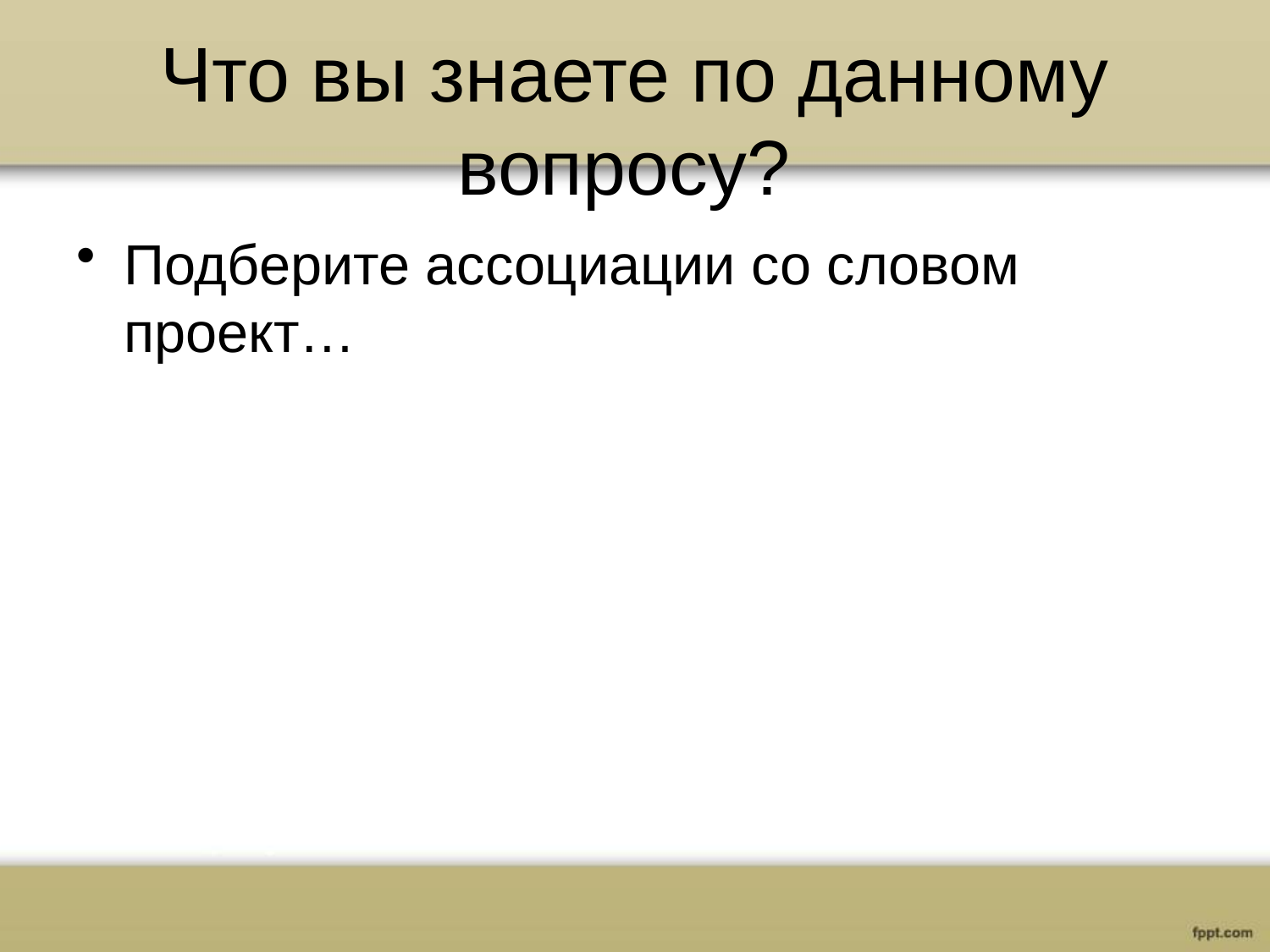

# Что вы знаете по данному вопросу?
Подберите ассоциации со словом проект…